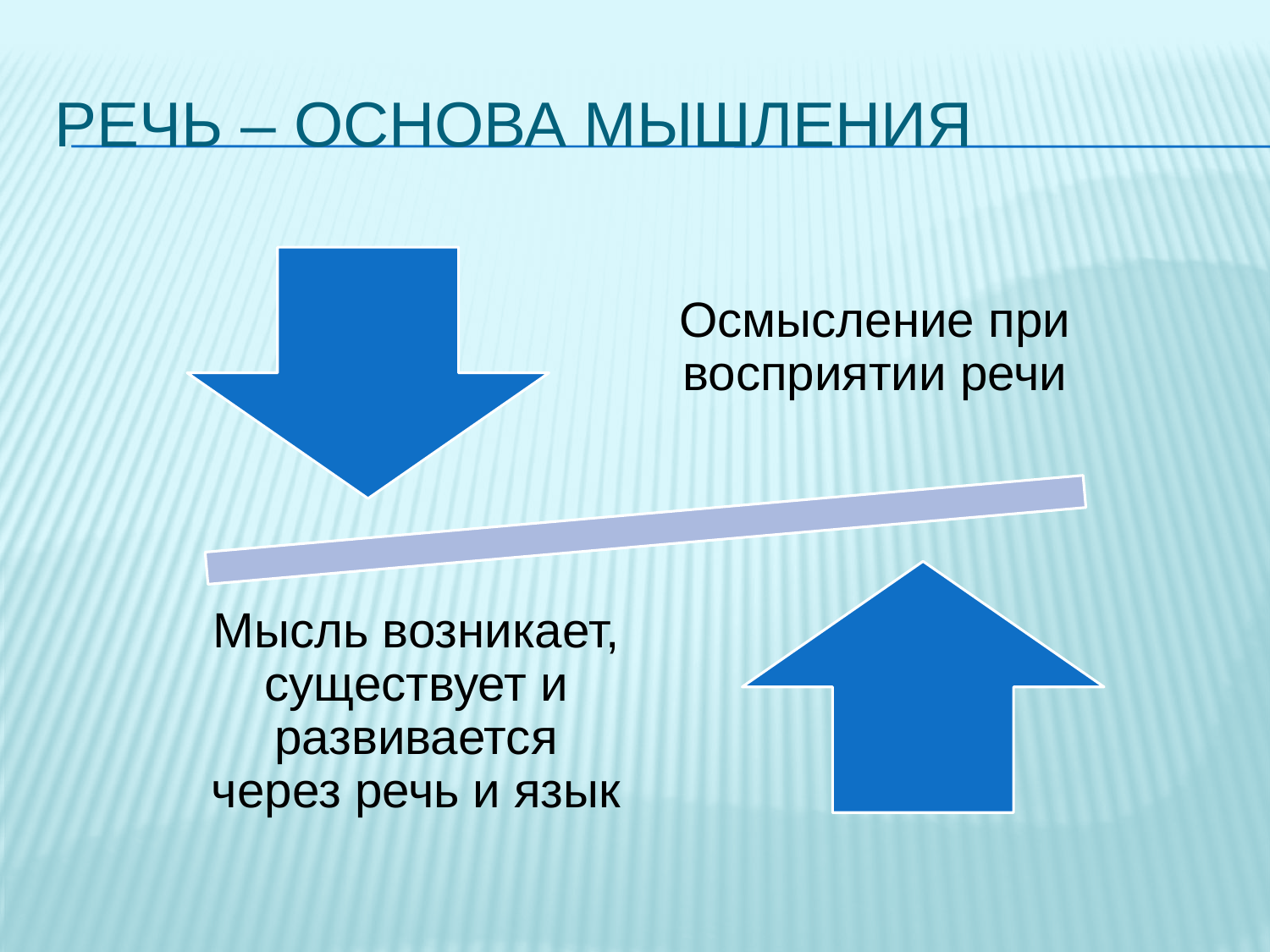

# Речь – основа мышления
Осмысление при восприятии речи
Мысль возникает, существует и развивается через речь и язык